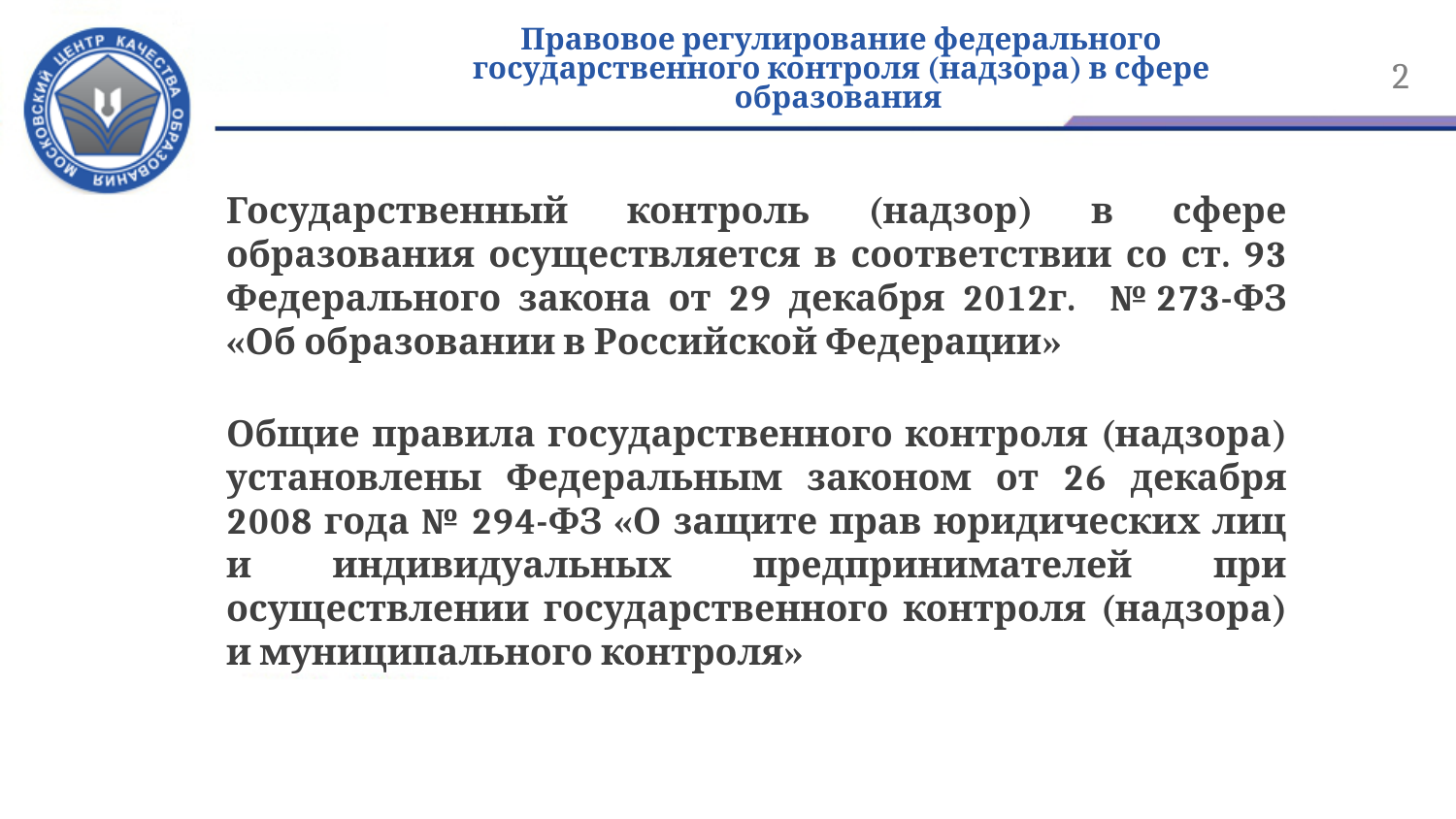

# Правовое регулирование федерального государственного контроля (надзора) в сфере образования
2
Государственный контроль (надзор) в сфере образования осуществляется в соответствии со ст. 93 Федерального закона от 29 декабря 2012г.  № 273-ФЗ «Об образовании в Российской Федерации»
Общие правила государственного контроля (надзора) установлены Федеральным законом от 26 декабря 2008 года № 294-ФЗ «О защите прав юридических лиц и индивидуальных предпринимателей при осуществлении государственного контроля (надзора) и муниципального контроля»